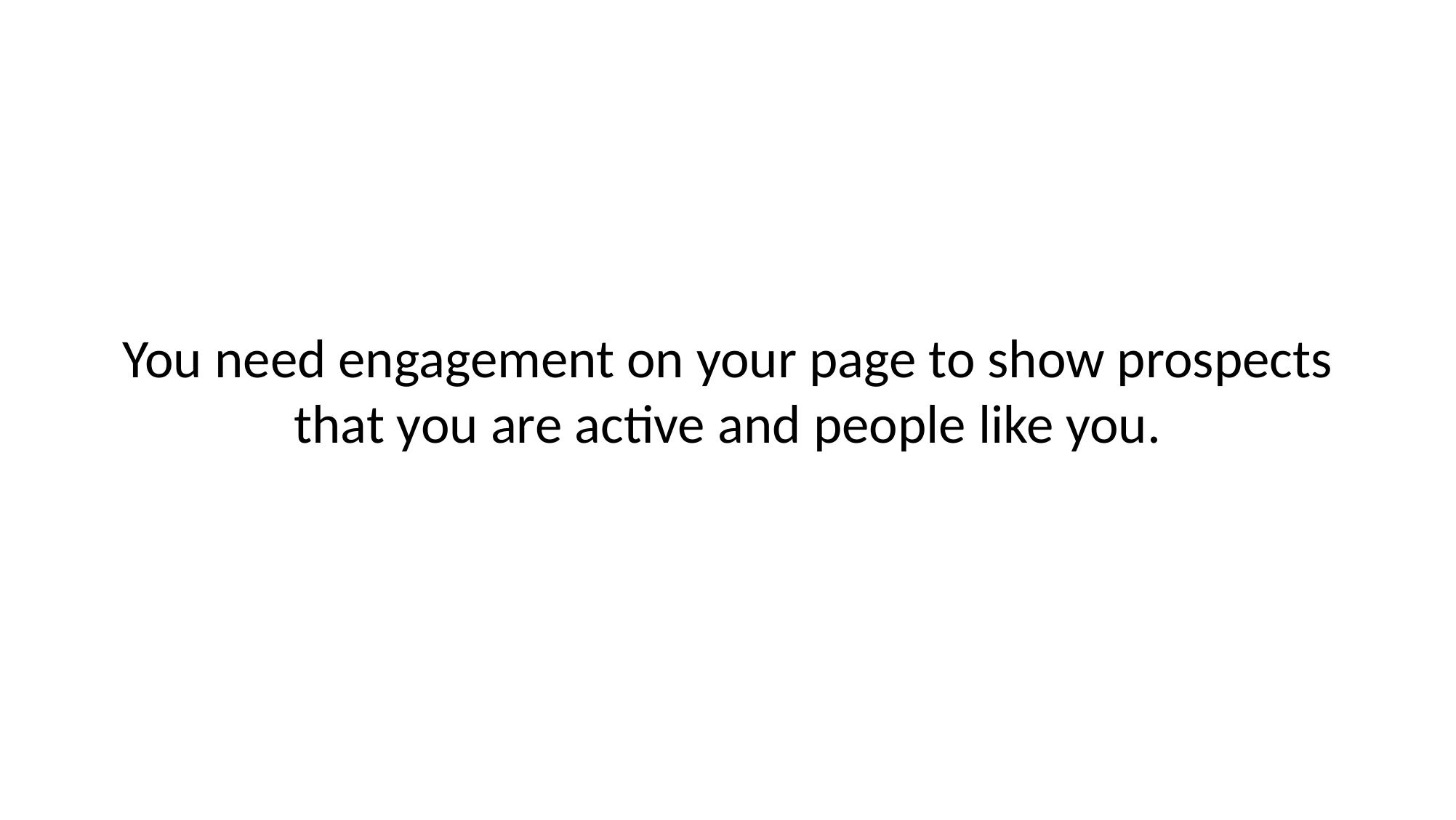

# You need engagement on your page to show prospects that you are active and people like you.